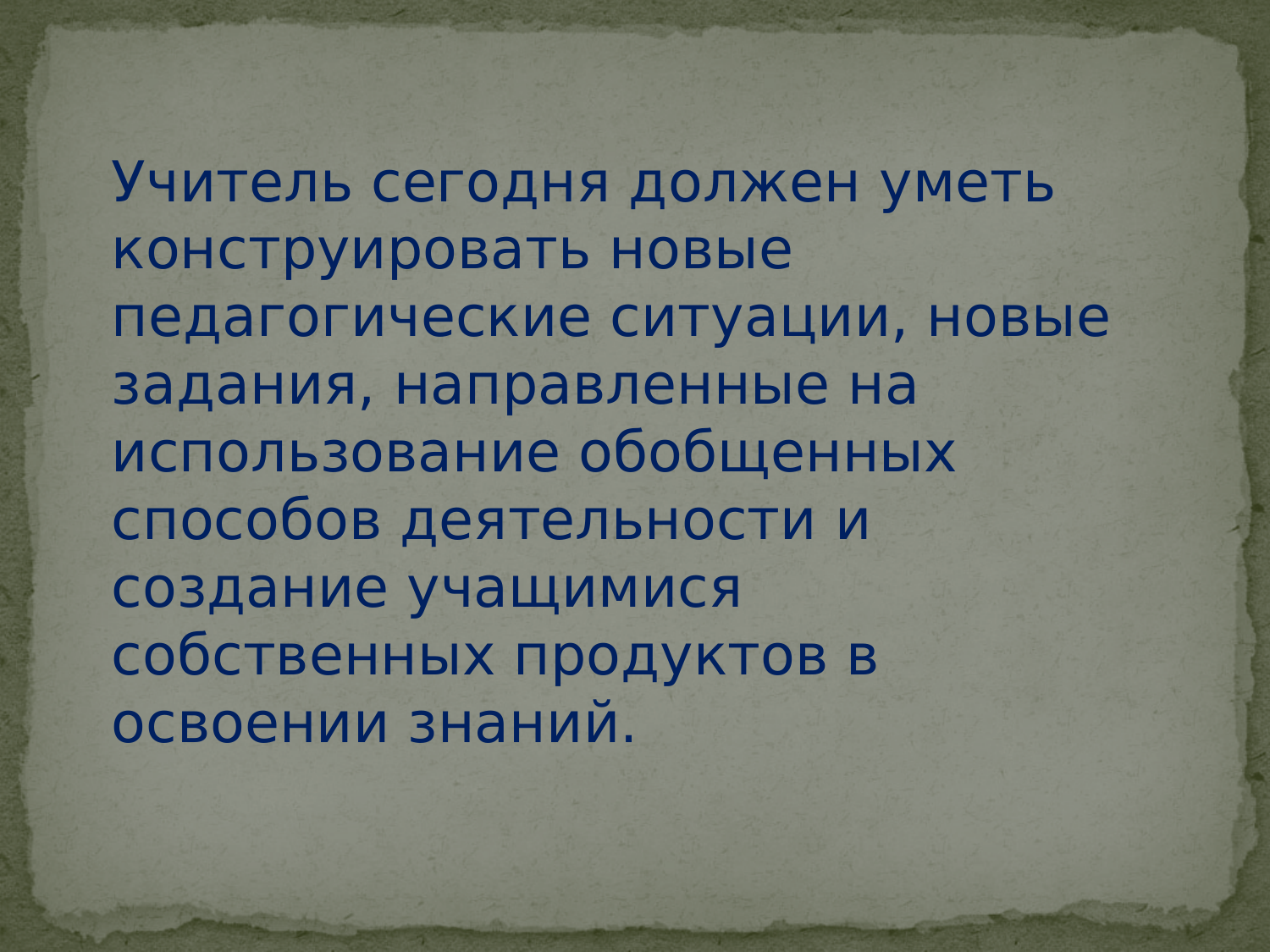

Учитель сегодня должен уметь конструировать новые педагогические ситуации, новые задания, направленные на использование обобщенных способов деятельности и создание учащимися собственных продуктов в освоении знаний.